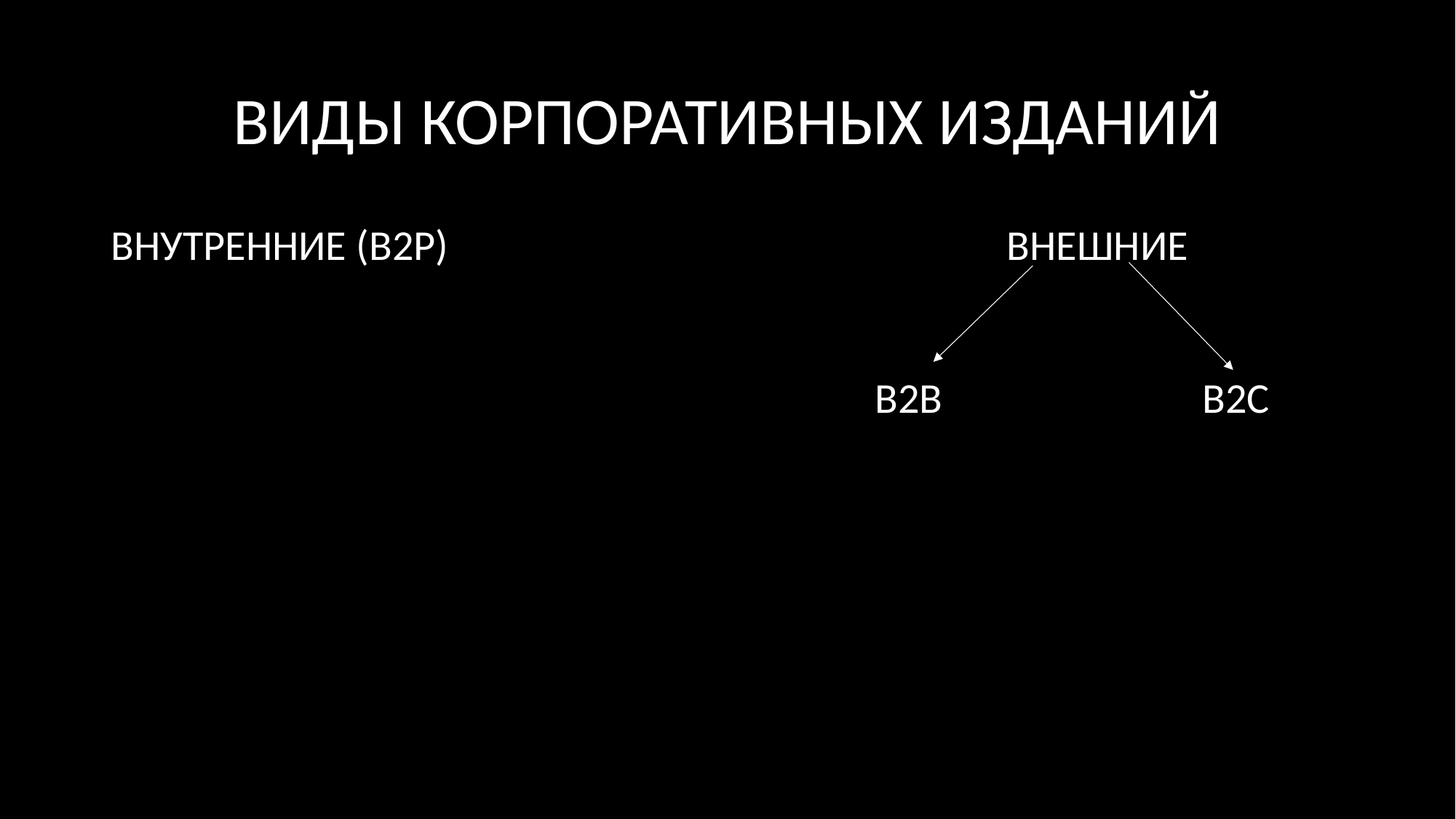

# ВИДЫ КОРПОРАТИВНЫХ ИЗДАНИЙ
ВНУТРЕННИЕ (B2P)                                                          ВНЕШНИЕ
 																													B2B			B2C